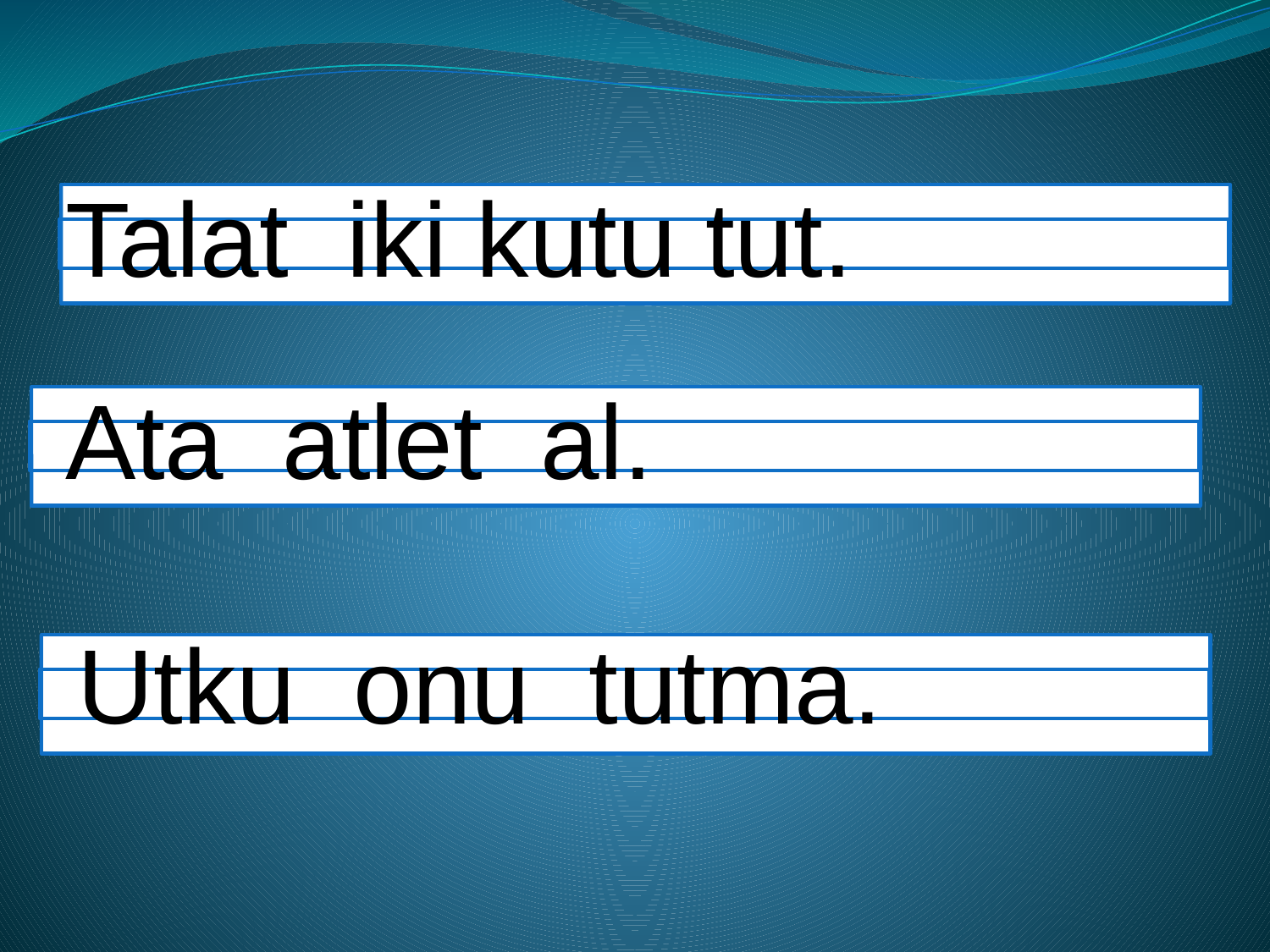

Talat  iki kutu tut.

   Ata  atlet  al.

  Utku  onu  tutma.